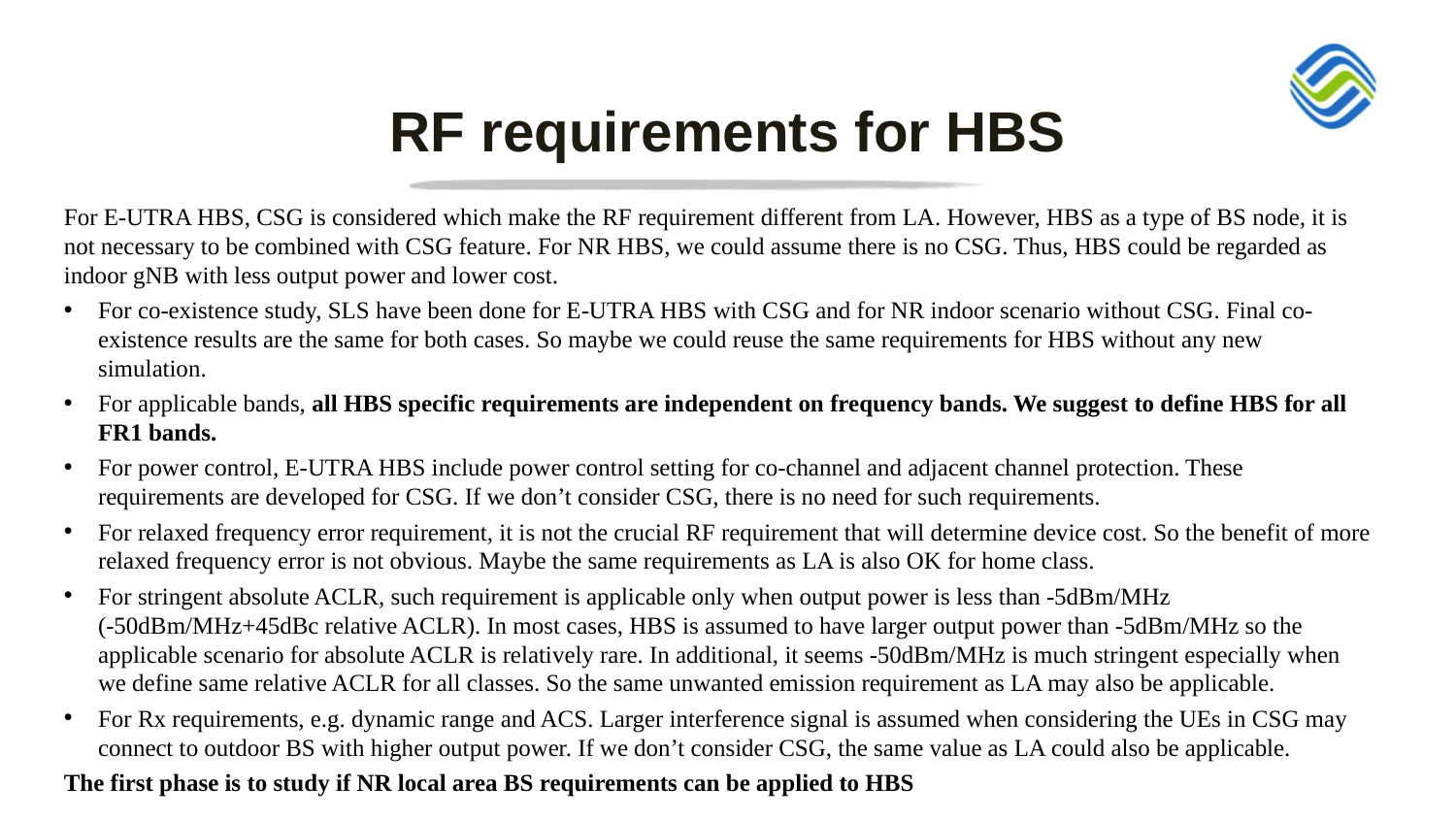

# RF requirements for HBS
For E-UTRA HBS, CSG is considered which make the RF requirement different from LA. However, HBS as a type of BS node, it is not necessary to be combined with CSG feature. For NR HBS, we could assume there is no CSG. Thus, HBS could be regarded as indoor gNB with less output power and lower cost.
For co-existence study, SLS have been done for E-UTRA HBS with CSG and for NR indoor scenario without CSG. Final co-existence results are the same for both cases. So maybe we could reuse the same requirements for HBS without any new simulation.
For applicable bands, all HBS specific requirements are independent on frequency bands. We suggest to define HBS for all FR1 bands.
For power control, E-UTRA HBS include power control setting for co-channel and adjacent channel protection. These requirements are developed for CSG. If we don’t consider CSG, there is no need for such requirements.
For relaxed frequency error requirement, it is not the crucial RF requirement that will determine device cost. So the benefit of more relaxed frequency error is not obvious. Maybe the same requirements as LA is also OK for home class.
For stringent absolute ACLR, such requirement is applicable only when output power is less than -5dBm/MHz (-50dBm/MHz+45dBc relative ACLR). In most cases, HBS is assumed to have larger output power than -5dBm/MHz so the applicable scenario for absolute ACLR is relatively rare. In additional, it seems -50dBm/MHz is much stringent especially when we define same relative ACLR for all classes. So the same unwanted emission requirement as LA may also be applicable.
For Rx requirements, e.g. dynamic range and ACS. Larger interference signal is assumed when considering the UEs in CSG may connect to outdoor BS with higher output power. If we don’t consider CSG, the same value as LA could also be applicable.
The first phase is to study if NR local area BS requirements can be applied to HBS